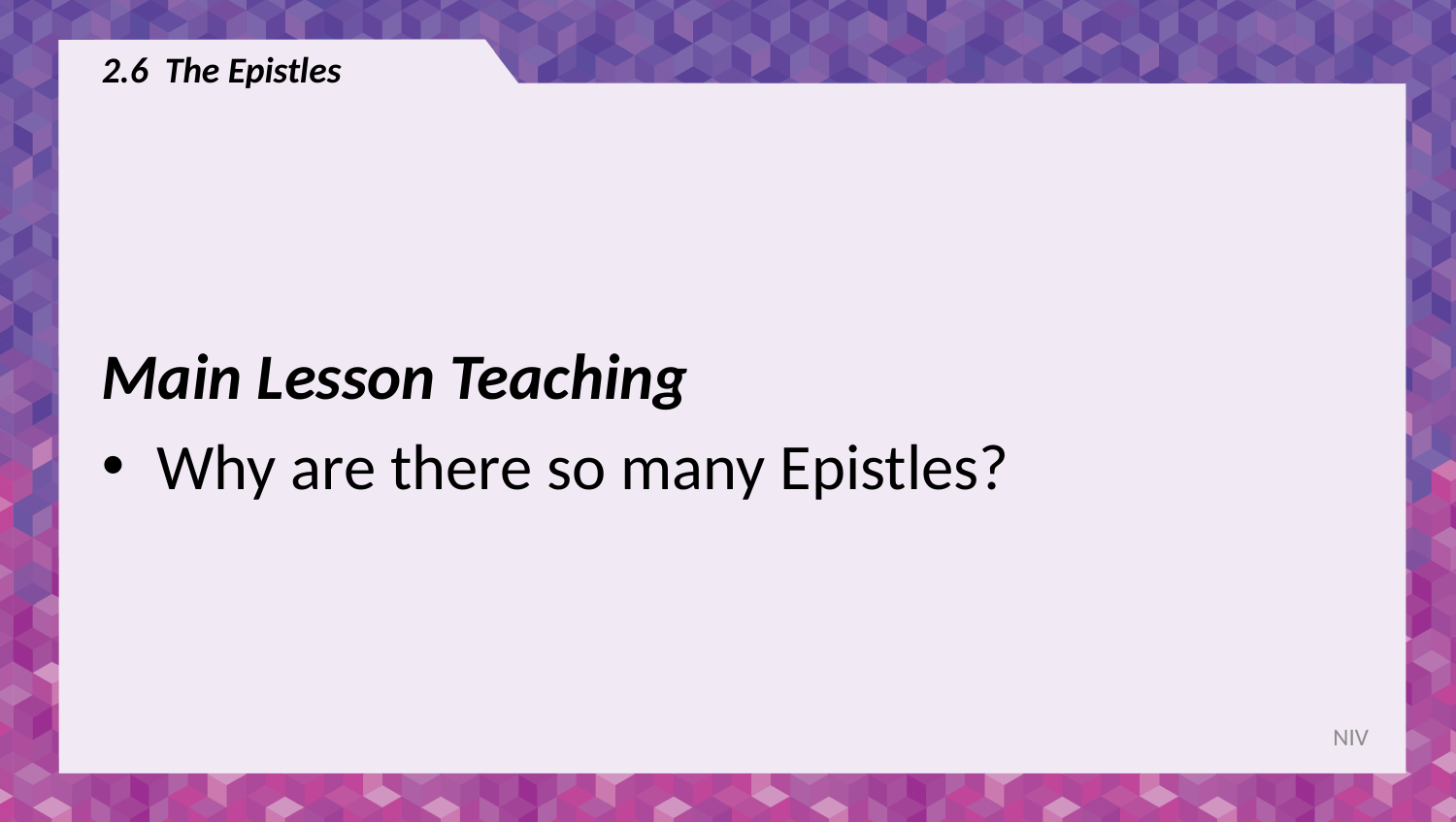

# 2.6  The Epistles
Main Lesson Teaching
Why are there so many Epistles?
NIV